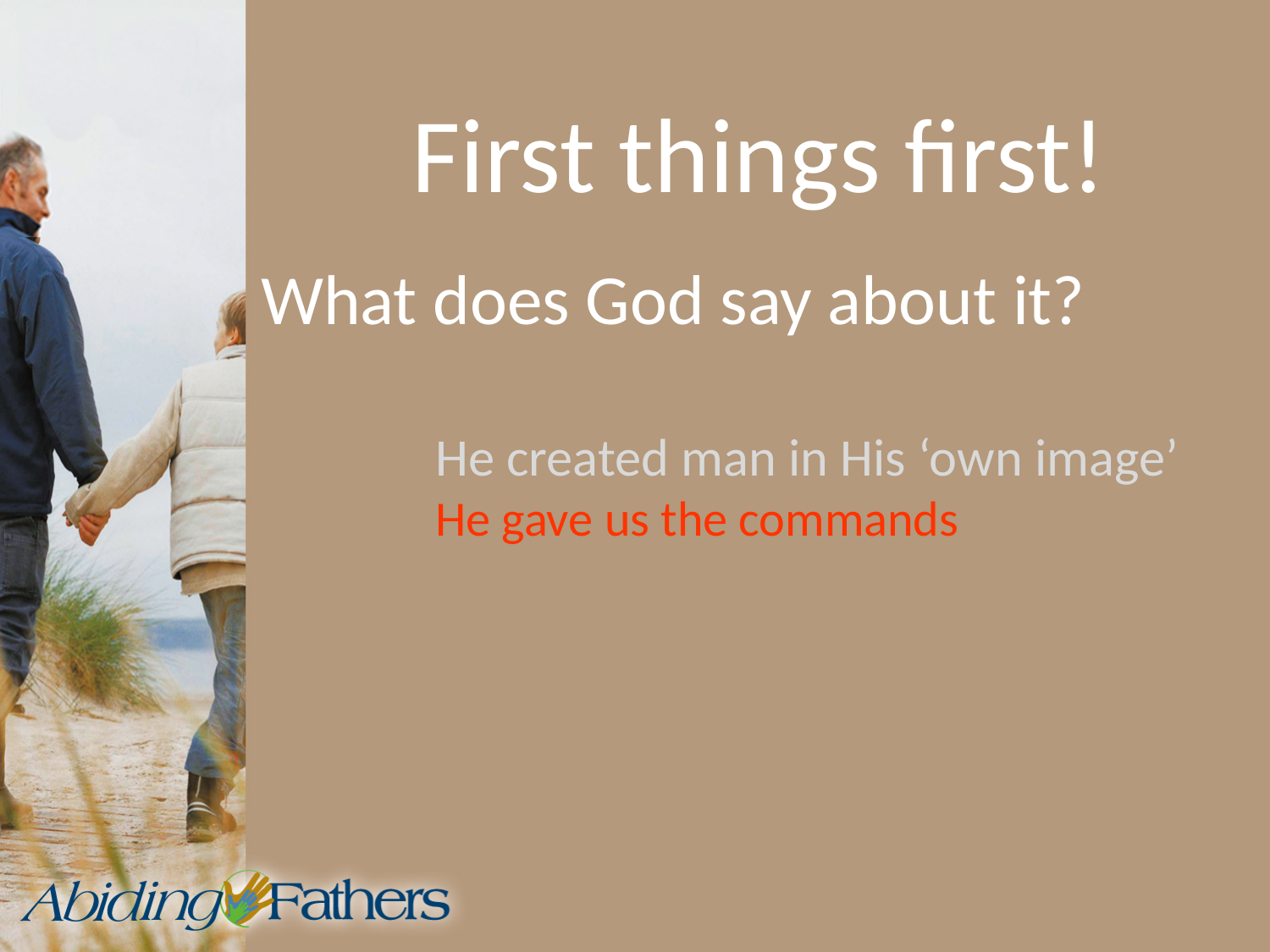

# First things first!
What does God say about it?
		He created man in His ‘own image’
		He gave us the commands